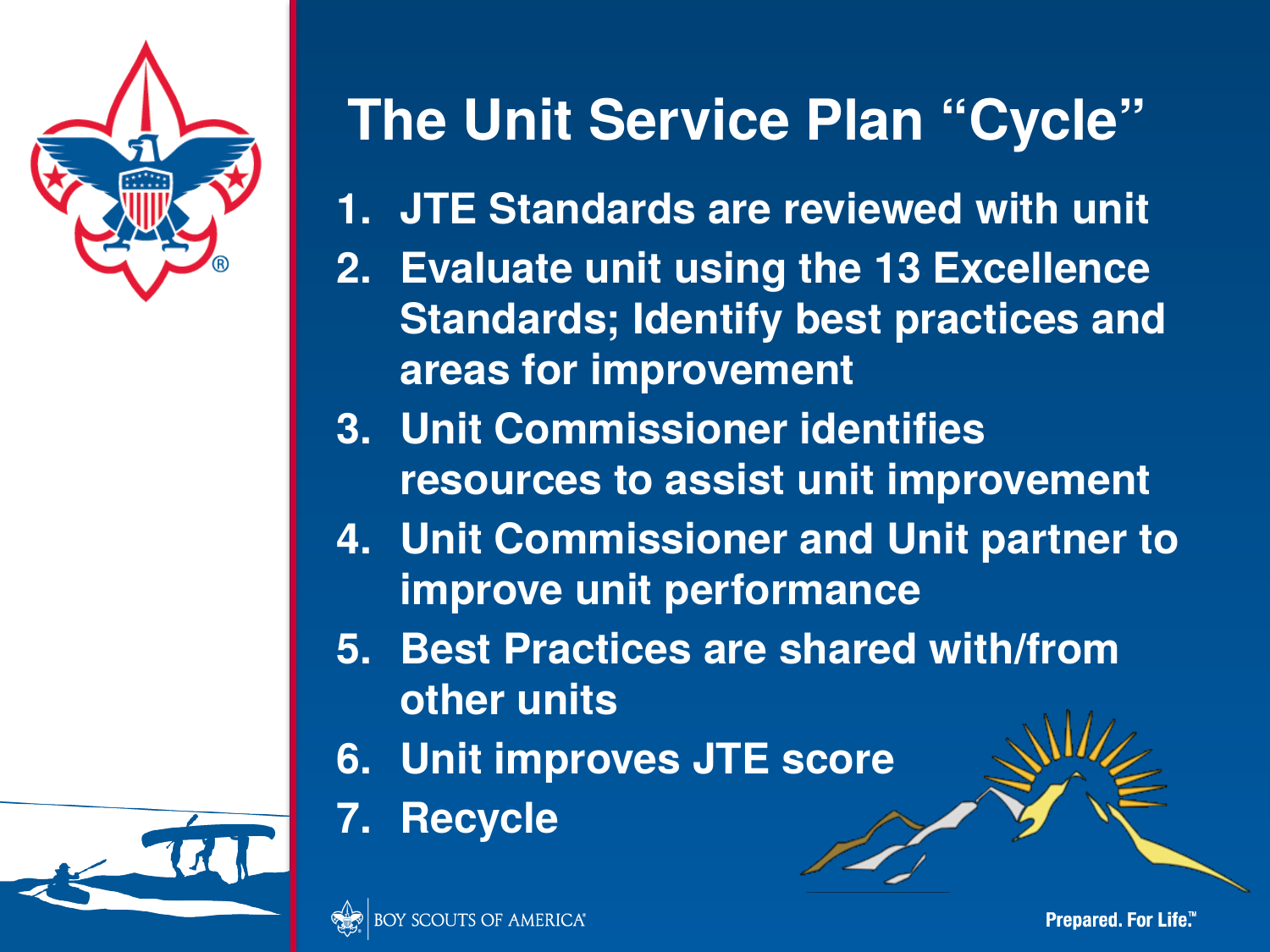

# The Unit Service Plan “Cycle”
JTE Standards are reviewed with unit
Evaluate unit using the 13 Excellence Standards; Identify best practices and areas for improvement
Unit Commissioner identifies resources to assist unit improvement
Unit Commissioner and Unit partner to improve unit performance
Best Practices are shared with/from other units
Unit improves JTE score
Recycle